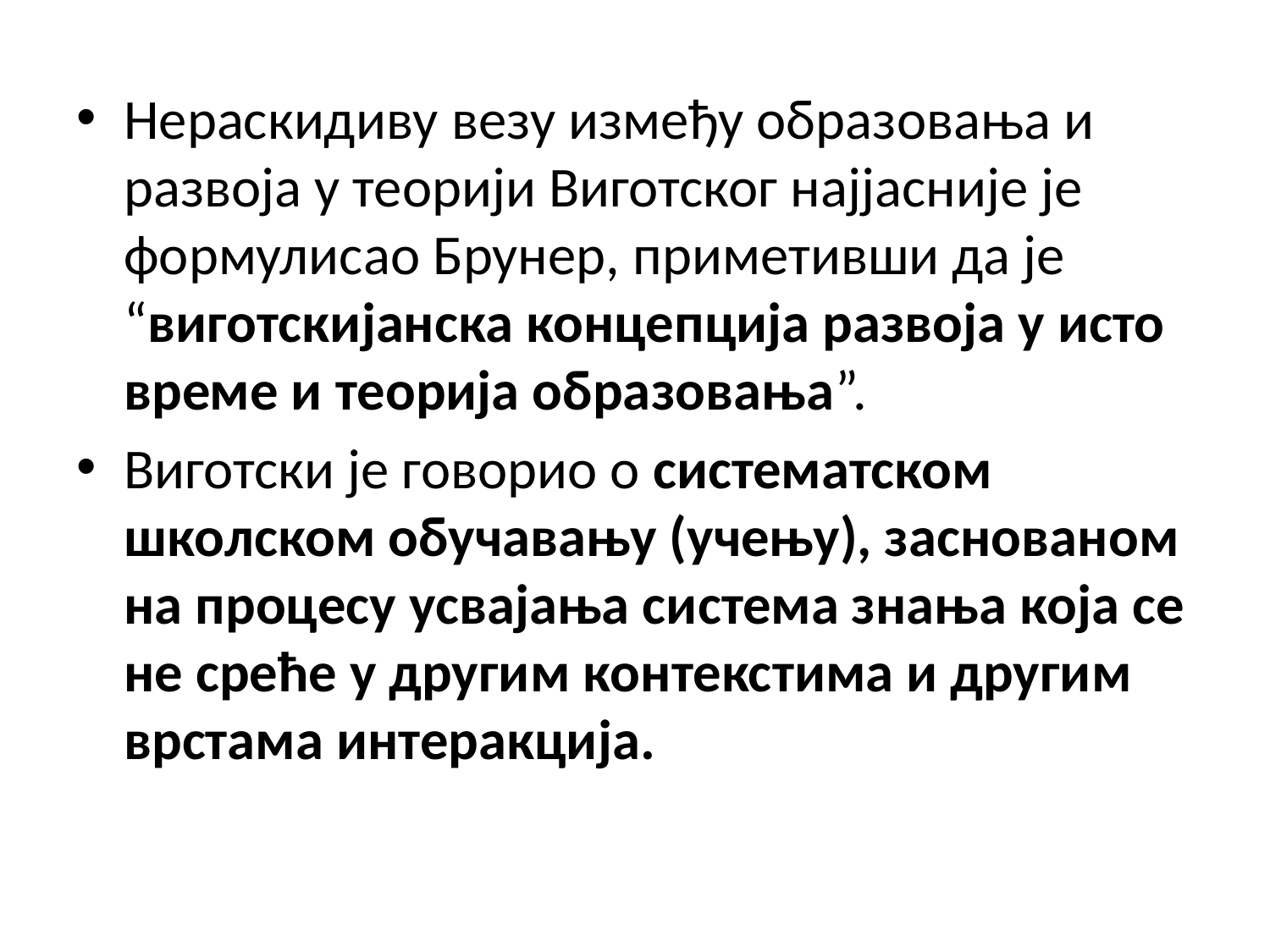

Нераскидиву везу између образовања и развоја у теорији Виготског најјасније је формулисао Брунер, приметивши да је “виготскијанска концепција развоја у исто време и теорија образовања”.
Виготски је говорио о систематском школском обучавању (учењу), заснованом на процесу усвајања система знања која се не среће у другим контекстима и другим врстама интеракција.